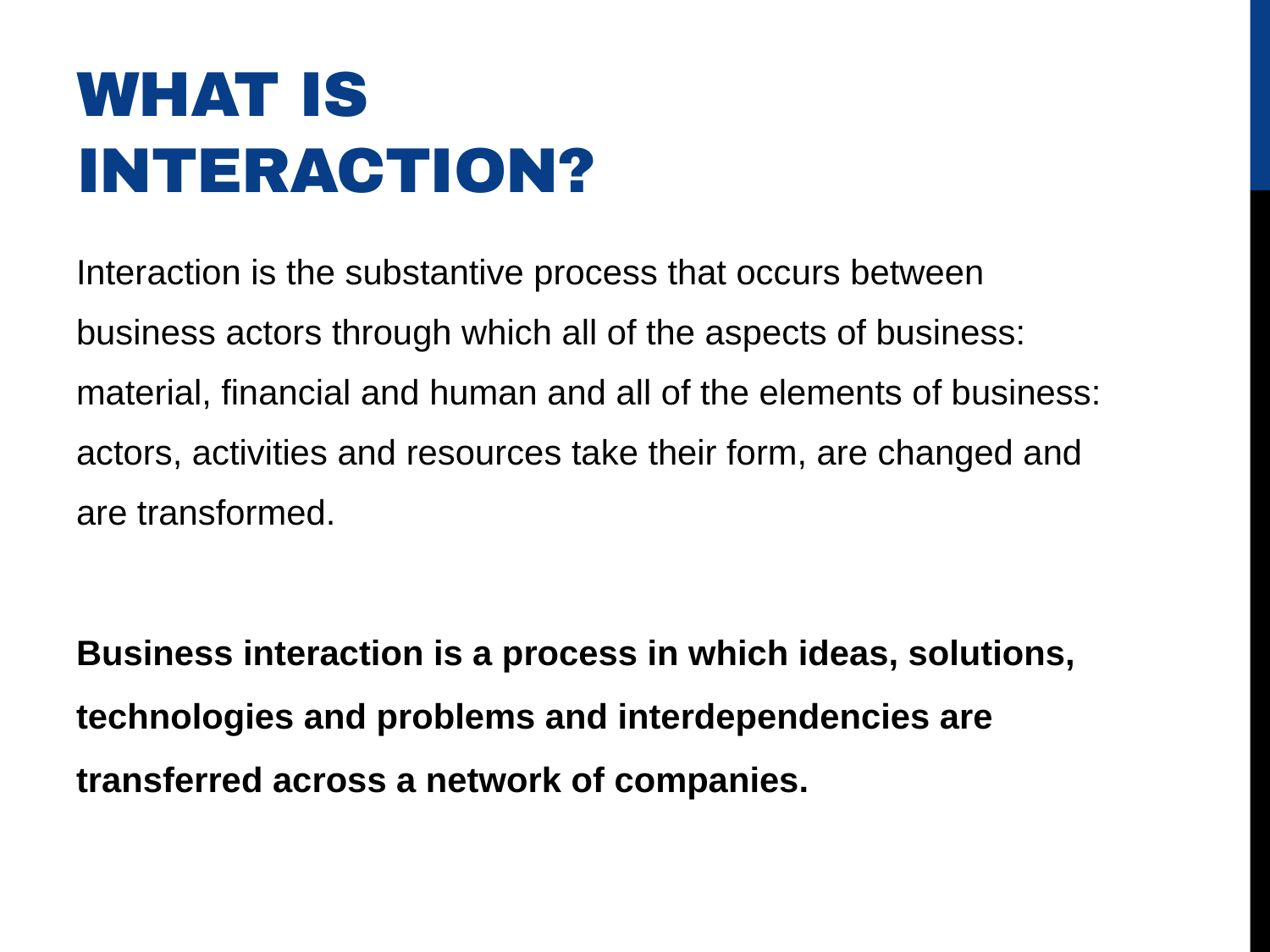

# What is interaction?
Interaction is the substantive process that occurs between
business actors through which all of the aspects of business:
material, financial and human and all of the elements of business:
actors, activities and resources take their form, are changed and
are transformed.

Business interaction is a process in which ideas, solutions, technologies and problems and interdependencies are transferred across a network of companies.